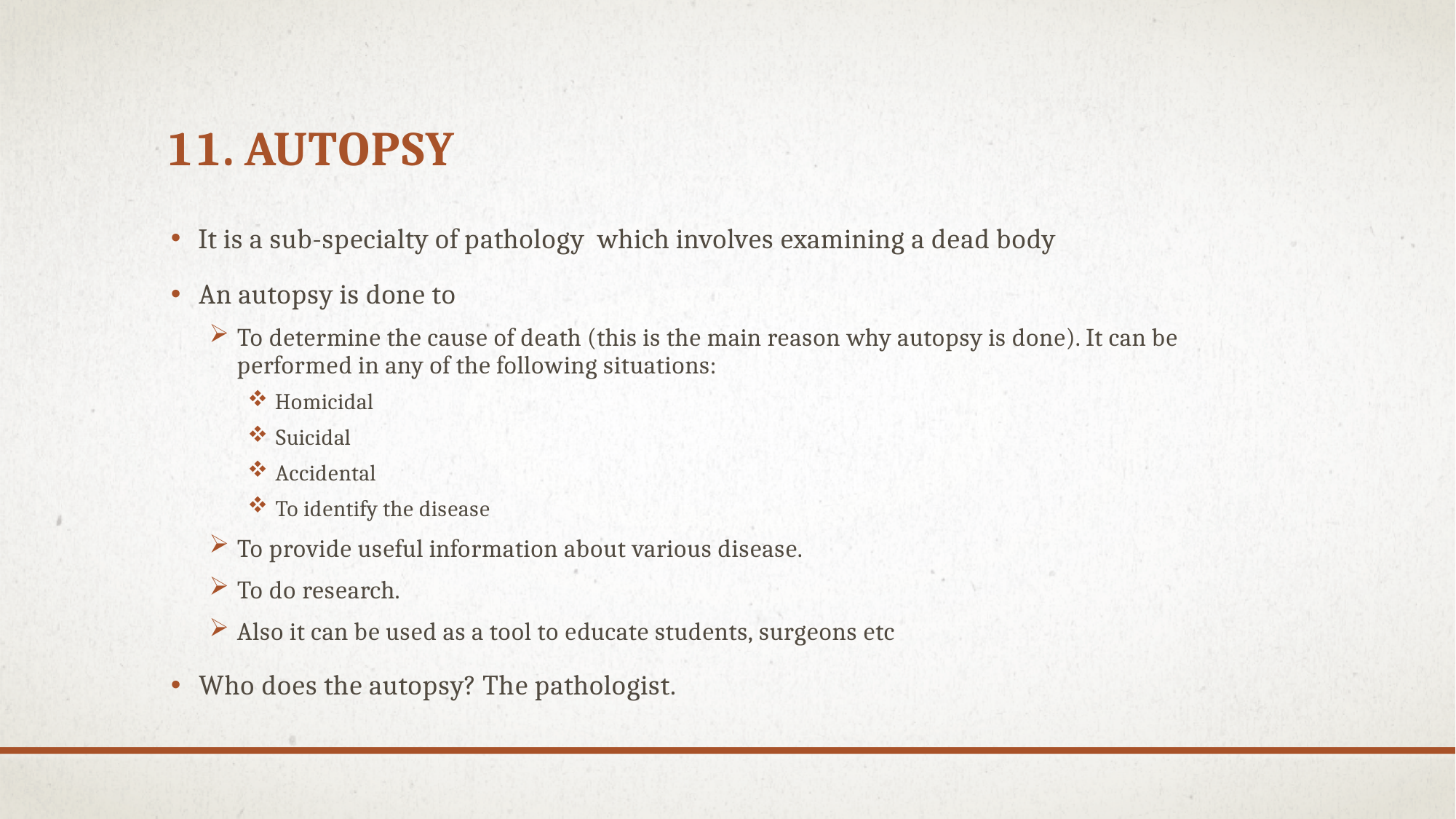

# 11. AUTOPSY
It is a sub-specialty of pathology  which involves examining a dead body
An autopsy is done to
To determine the cause of death (this is the main reason why autopsy is done). It can be performed in any of the following situations:
Homicidal
Suicidal
Accidental
To identify the disease
To provide useful information about various disease.
To do research.
Also it can be used as a tool to educate students, surgeons etc
Who does the autopsy? The pathologist.